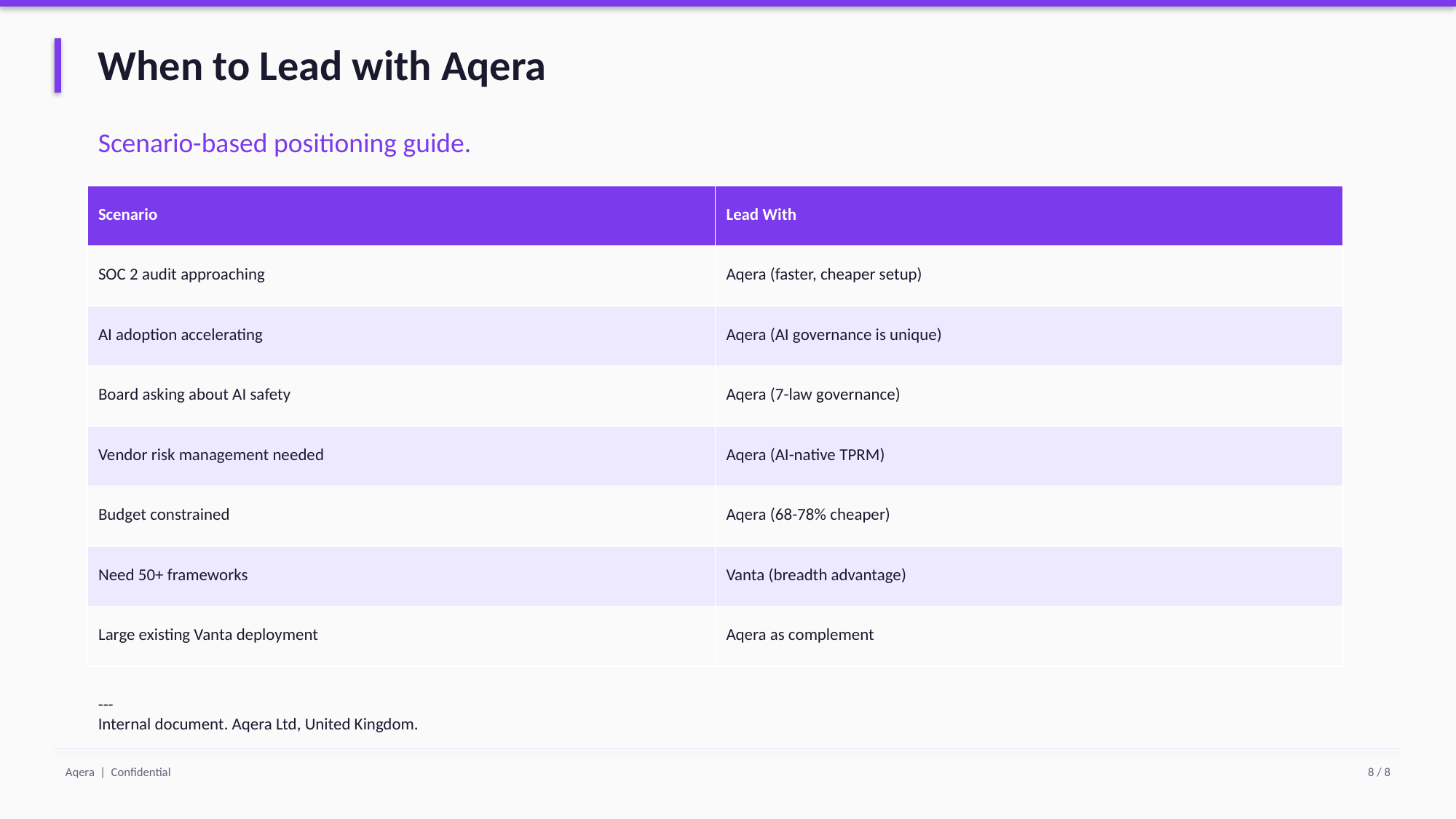

When to Lead with Aqera

Scenario-based positioning guide.
| Scenario | Lead With |
| --- | --- |
| SOC 2 audit approaching | Aqera (faster, cheaper setup) |
| AI adoption accelerating | Aqera (AI governance is unique) |
| Board asking about AI safety | Aqera (7-law governance) |
| Vendor risk management needed | Aqera (AI-native TPRM) |
| Budget constrained | Aqera (68-78% cheaper) |
| Need 50+ frameworks | Vanta (breadth advantage) |
| Large existing Vanta deployment | Aqera as complement |
---
Internal document. Aqera Ltd, United Kingdom.

Aqera  |  Confidential
8 / 8